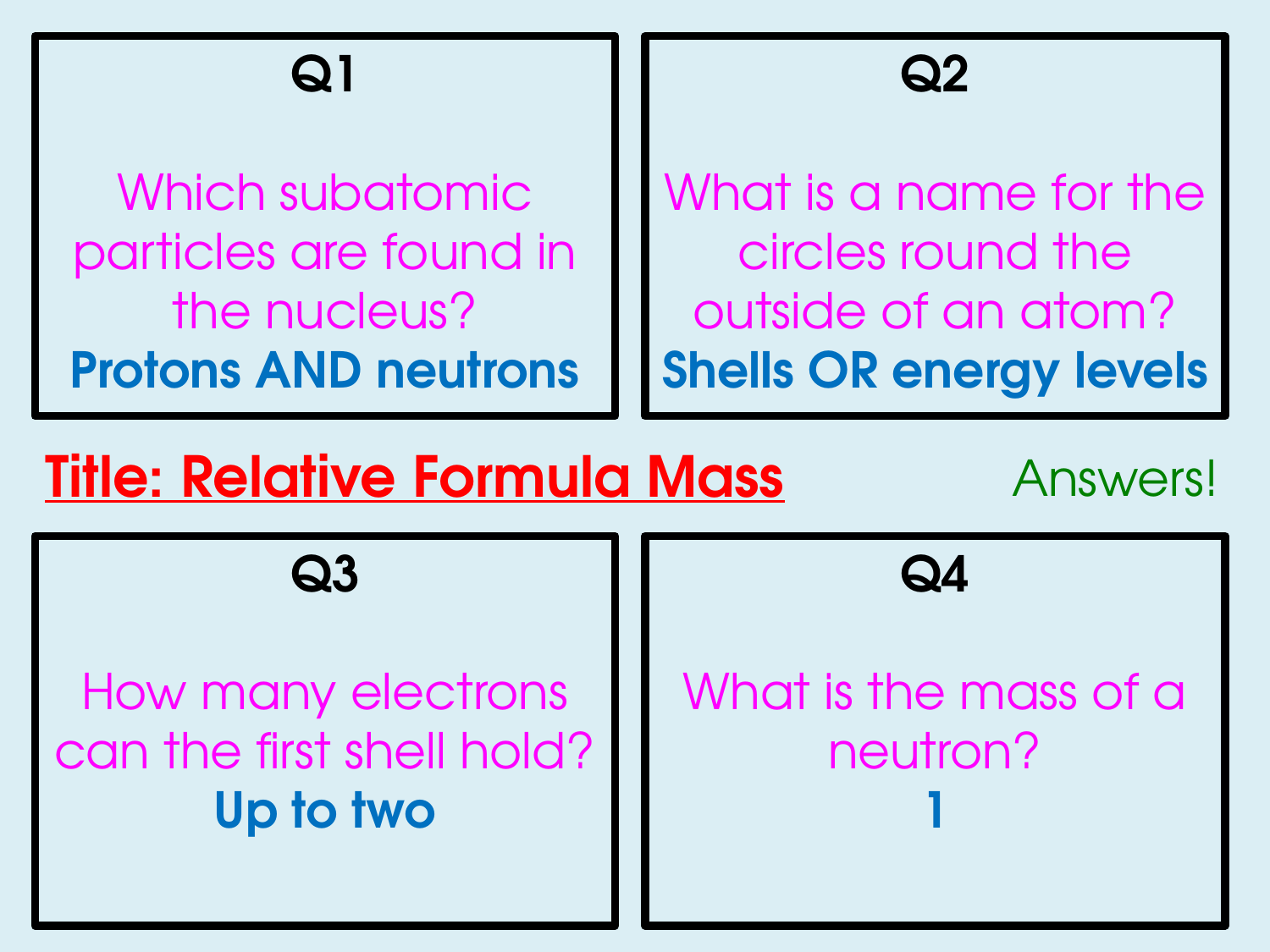

Q1

Which subatomic particles are found in the nucleus?
Protons AND neutrons
Q2

What is a name for the circles round the outside of an atom?
Shells OR energy levels
Q3

How many electrons can the first shell hold?
Up to two
Q4

What is the mass of a neutron?
1
Title: Relative Formula Mass
Answers!